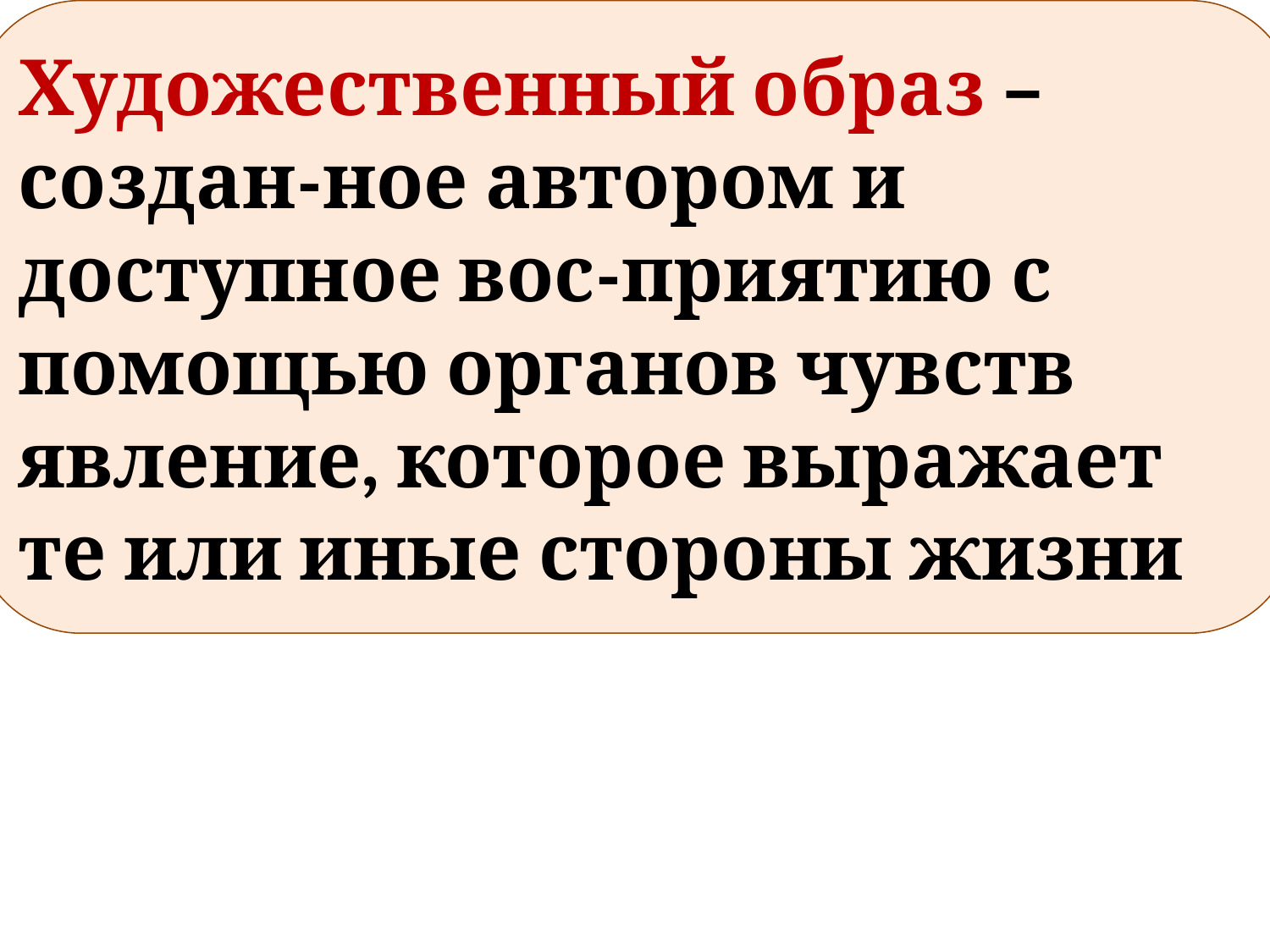

Художественный образ – создан-ное автором и доступное вос-приятию с помощью органов чувств явление, которое выражает те или иные стороны жизни